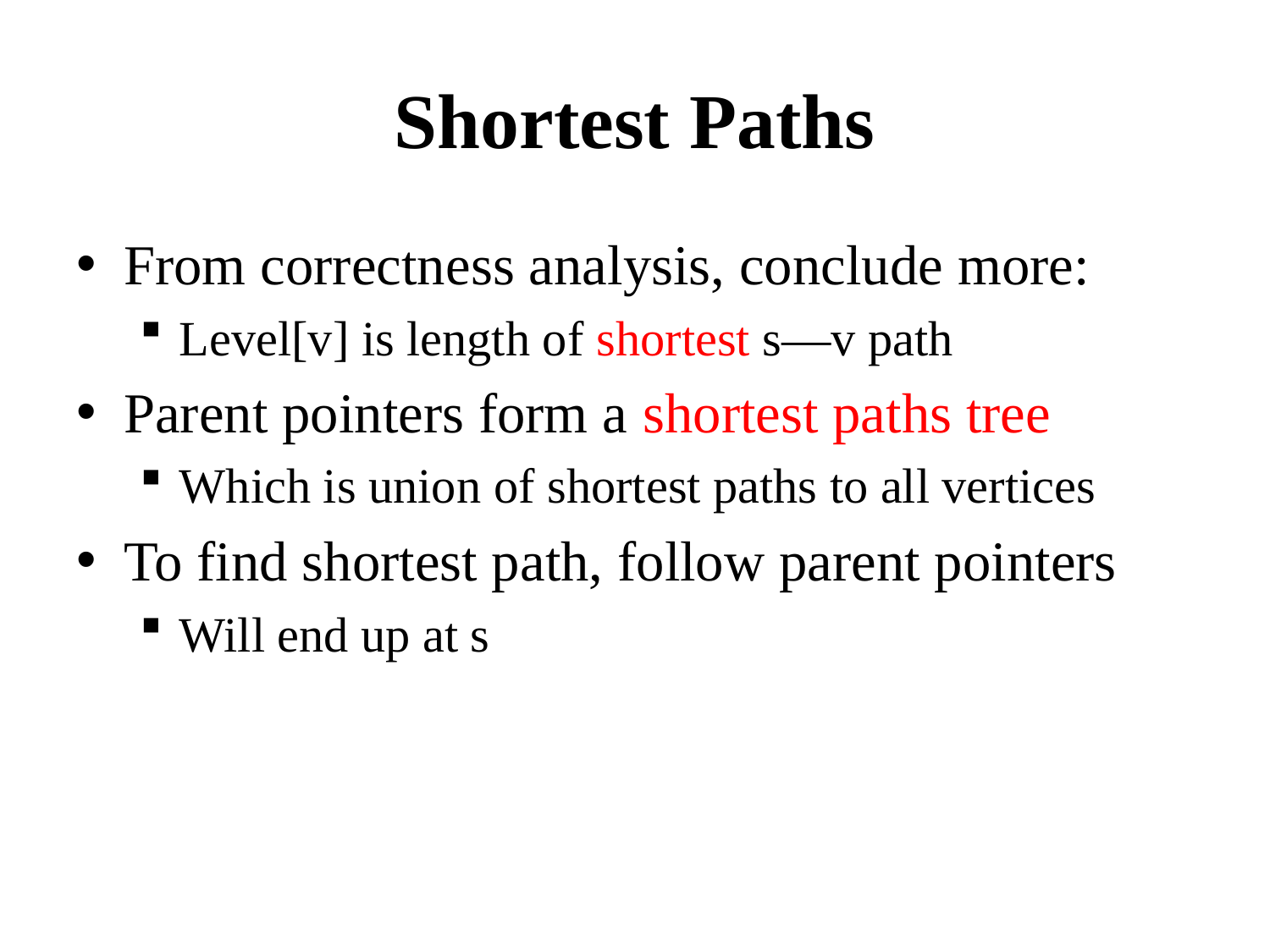

# Shortest Paths
From correctness analysis, conclude more:
Level[v] is length of shortest s—v path
Parent pointers form a shortest paths tree
Which is union of shortest paths to all vertices
To find shortest path, follow parent pointers
Will end up at s